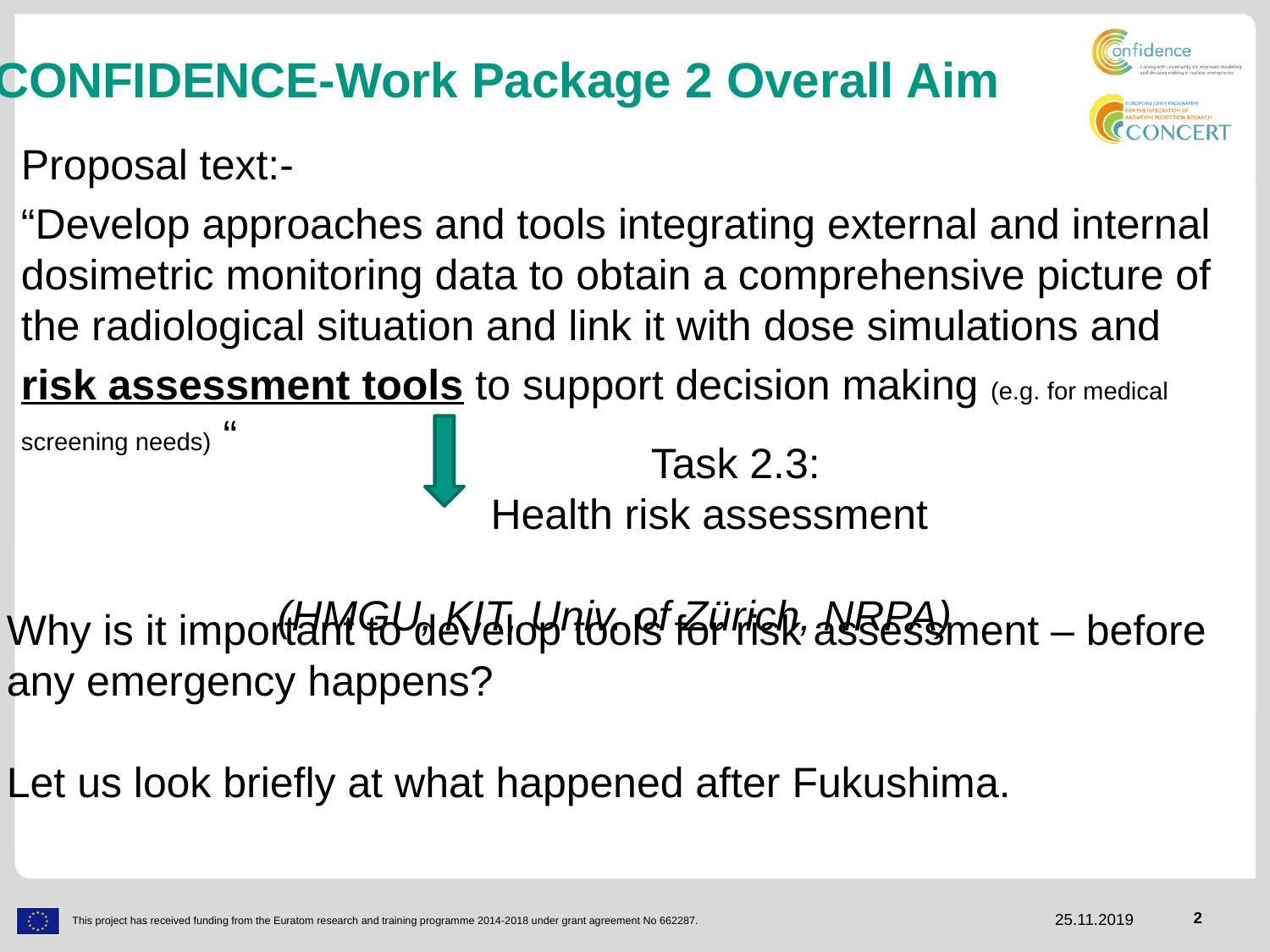

CONFIDENCE-Work Package 2 Overall Aim
Proposal text:-
“Develop approaches and tools integrating external and internal dosimetric monitoring data to obtain a comprehensive picture of the radiological situation and link it with dose simulations and
risk assessment tools to support decision making (e.g. for medical screening needs) “

                                          Task 2.3:
                  Health risk assessment                                                             (HMGU, KIT, Univ. of Zürich, NRPA)
Why is it important to develop tools for risk assessment – before any emergency happens?

Let us look briefly at what happened after Fukushima.